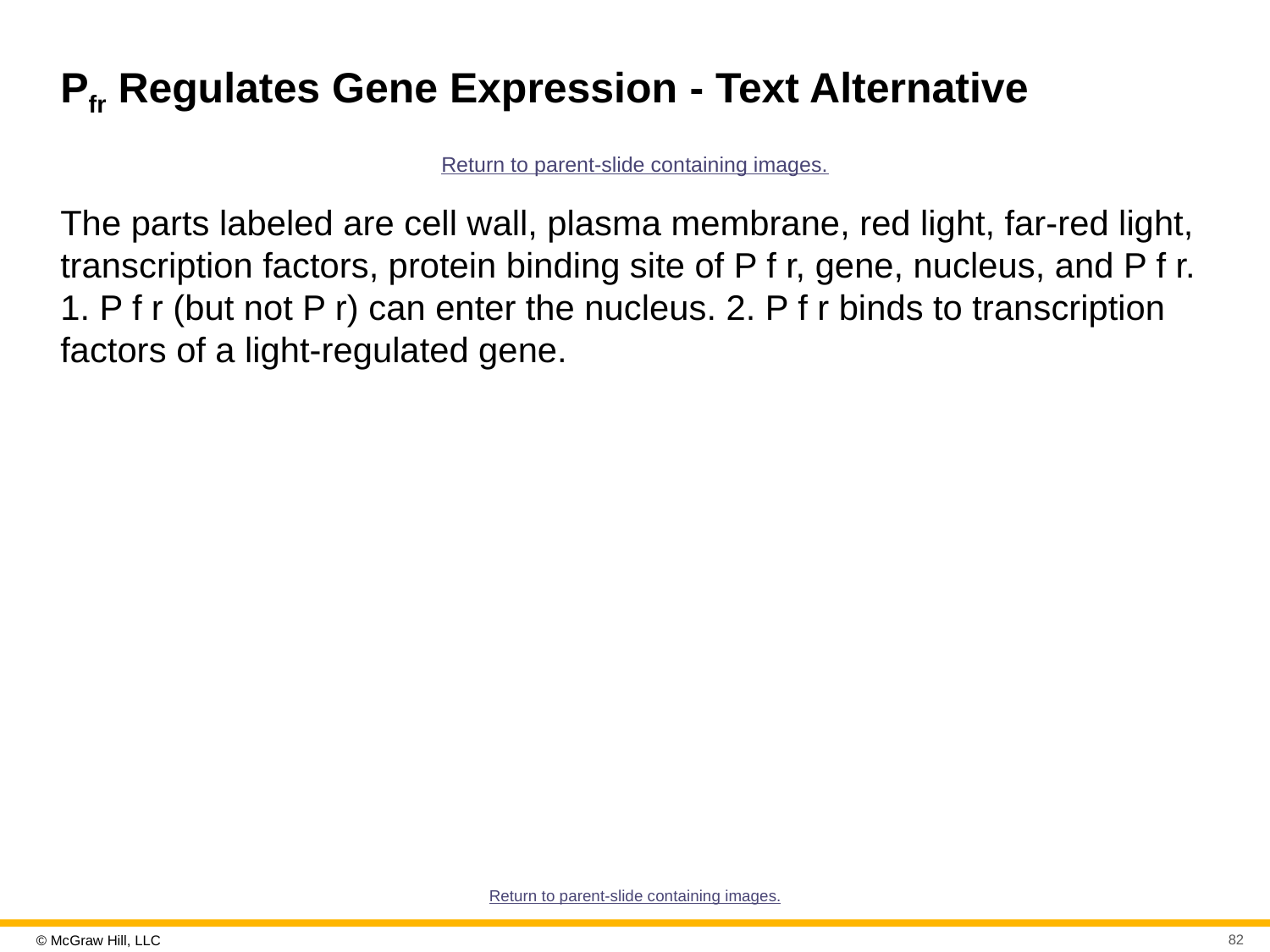

# Pfr Regulates Gene Expression - Text Alternative
Return to parent-slide containing images.
The parts labeled are cell wall, plasma membrane, red light, far-red light, transcription factors, protein binding site of P f r, gene, nucleus, and P f r. 1. P f r (but not P r) can enter the nucleus. 2. P f r binds to transcription factors of a light-regulated gene.
Return to parent-slide containing images.
82